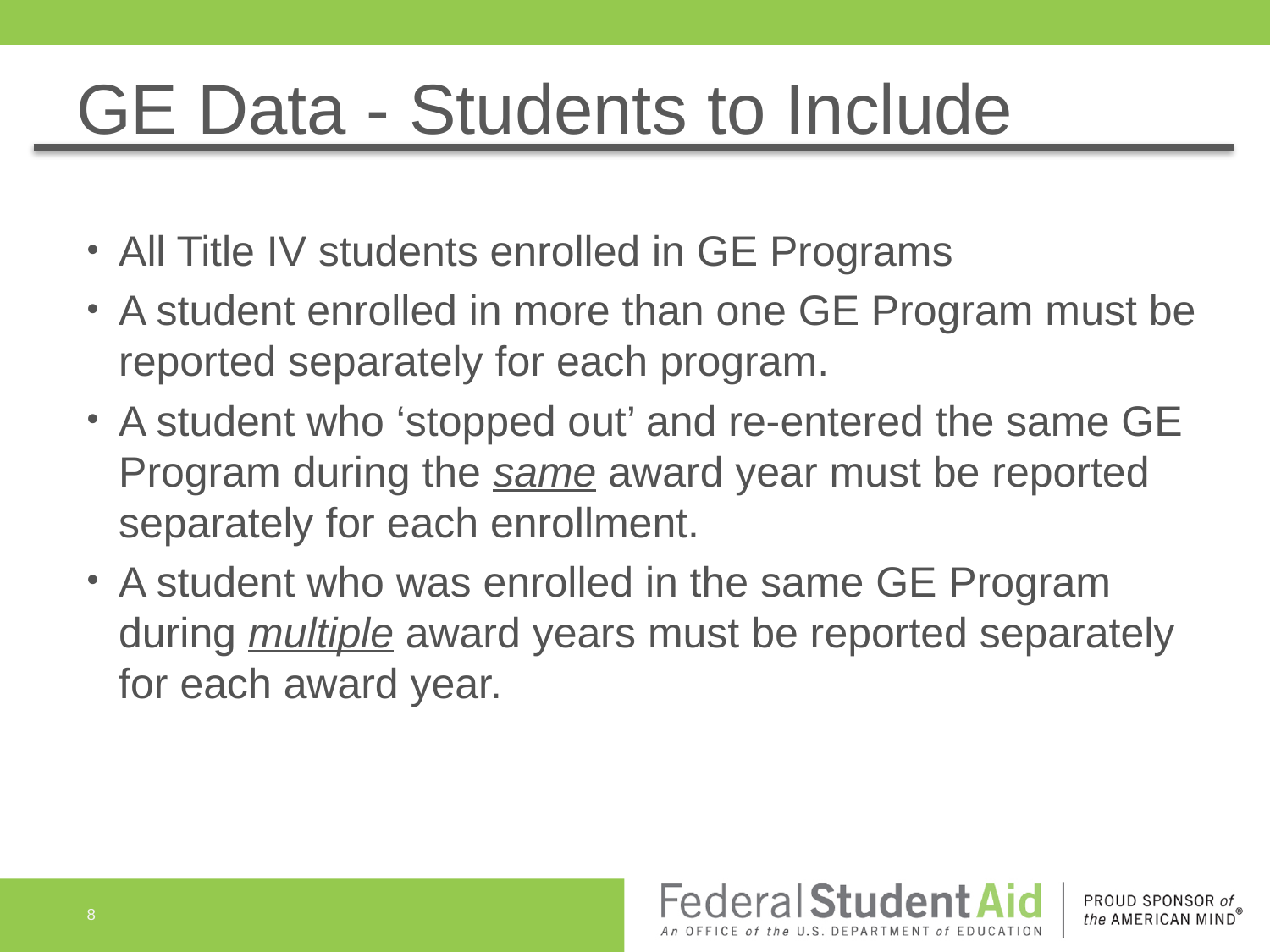

# GE Data - Students to Include
All Title IV students enrolled in GE Programs
A student enrolled in more than one GE Program must be reported separately for each program.
A student who ‘stopped out’ and re-entered the same GE Program during the same award year must be reported separately for each enrollment.
A student who was enrolled in the same GE Program during multiple award years must be reported separately for each award year.

8